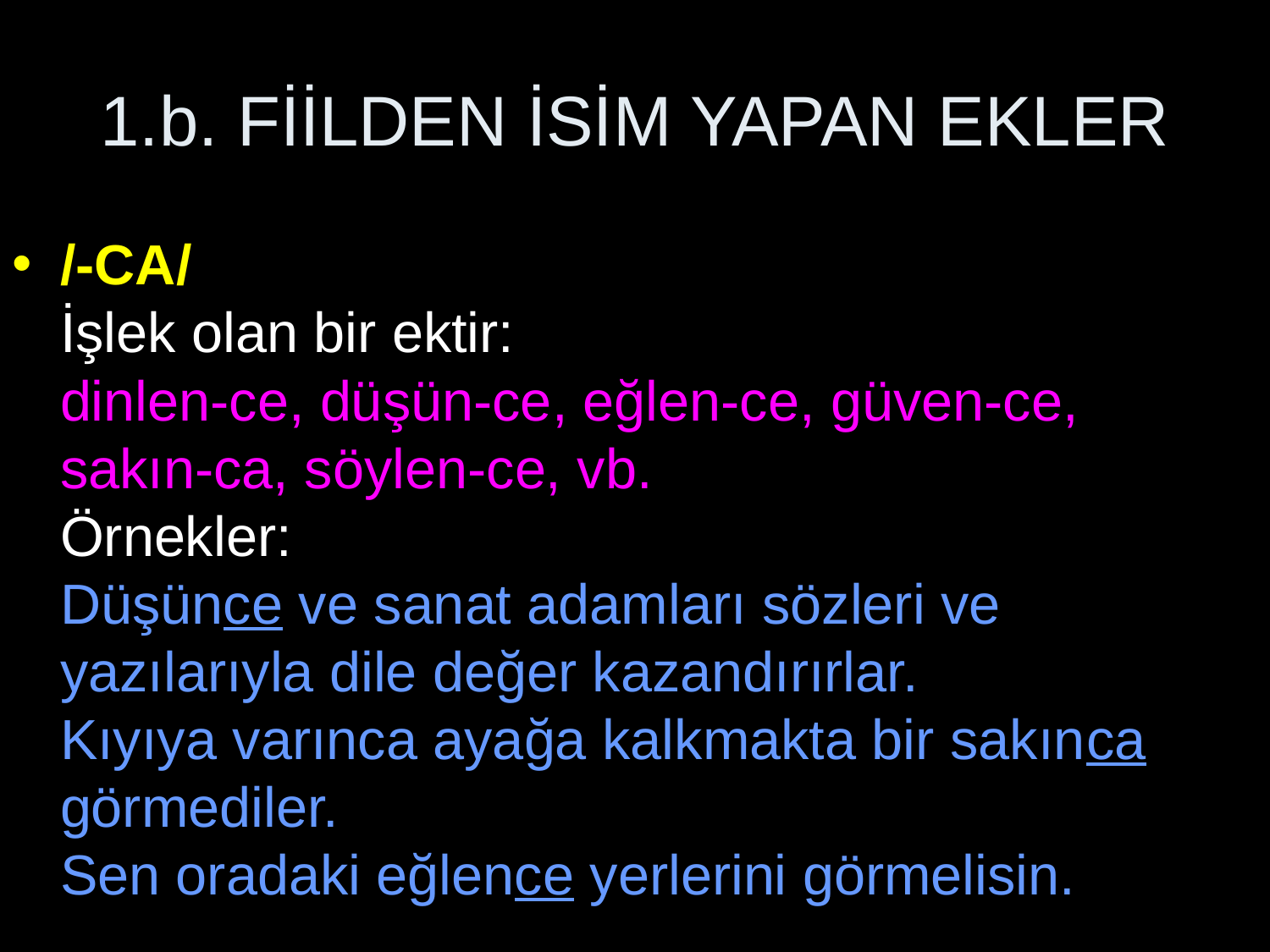

# 1.b. FİİLDEN İSİM YAPAN EKLER
/-CA/
İşlek olan bir ektir:
dinlen-ce, düşün-ce, eğlen-ce, güven-ce,
sakın-ca, söylen-ce, vb.
Örnekler:
Düşünce ve sanat adamları sözleri ve yazılarıyla dile değer kazandırırlar.
Kıyıya varınca ayağa kalkmakta bir sakınca görmediler.
Sen oradaki eğlence yerlerini görmelisin.